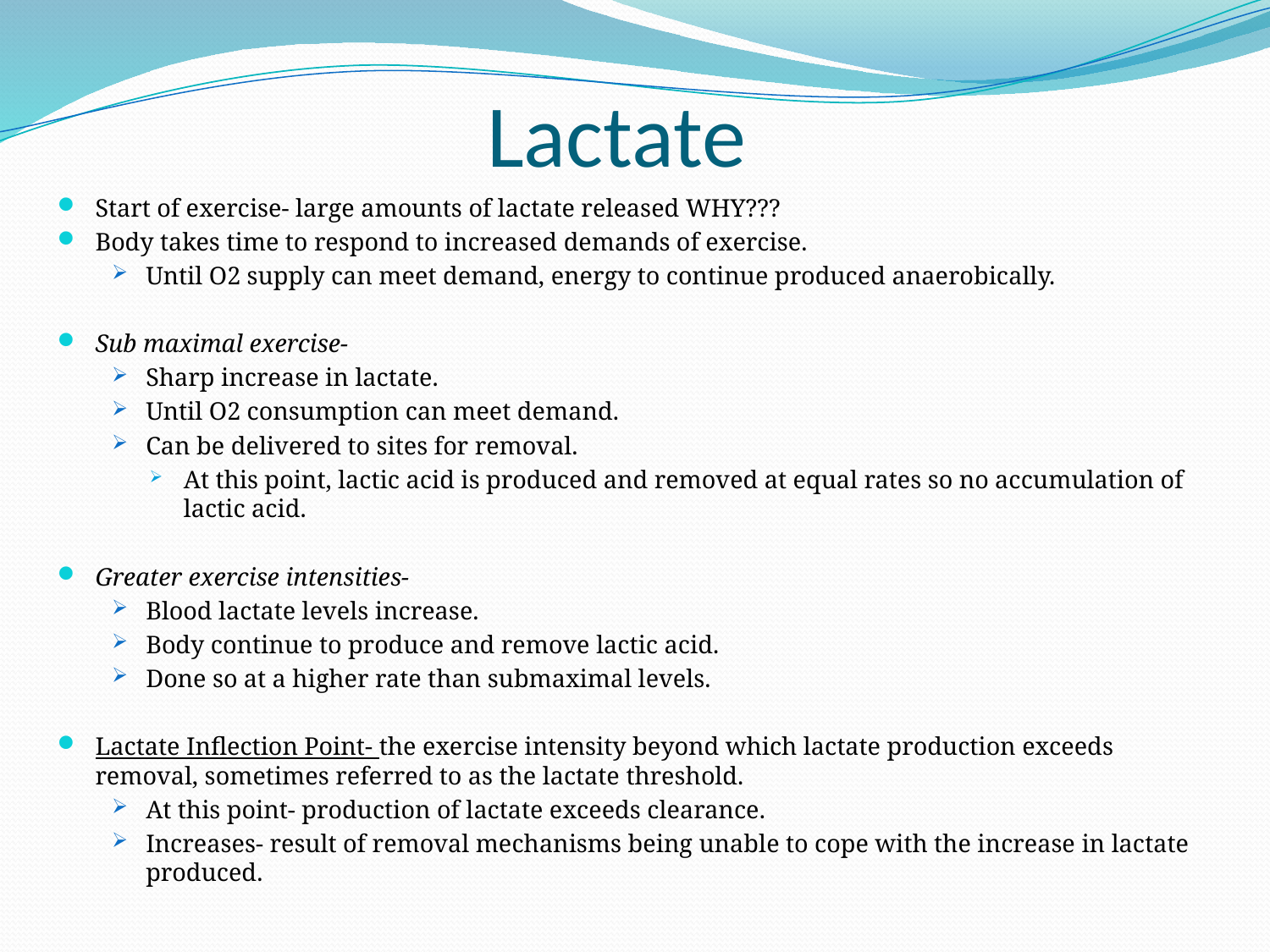

# Lactate
Start of exercise- large amounts of lactate released WHY???
Body takes time to respond to increased demands of exercise.
Until O2 supply can meet demand, energy to continue produced anaerobically.

Sub maximal exercise-
Sharp increase in lactate.
Until O2 consumption can meet demand.
Can be delivered to sites for removal.
At this point, lactic acid is produced and removed at equal rates so no accumulation of lactic acid.

Greater exercise intensities-
Blood lactate levels increase.
Body continue to produce and remove lactic acid.
Done so at a higher rate than submaximal levels.

Lactate Inflection Point- the exercise intensity beyond which lactate production exceeds removal, sometimes referred to as the lactate threshold.
At this point- production of lactate exceeds clearance.
Increases- result of removal mechanisms being unable to cope with the increase in lactate produced.